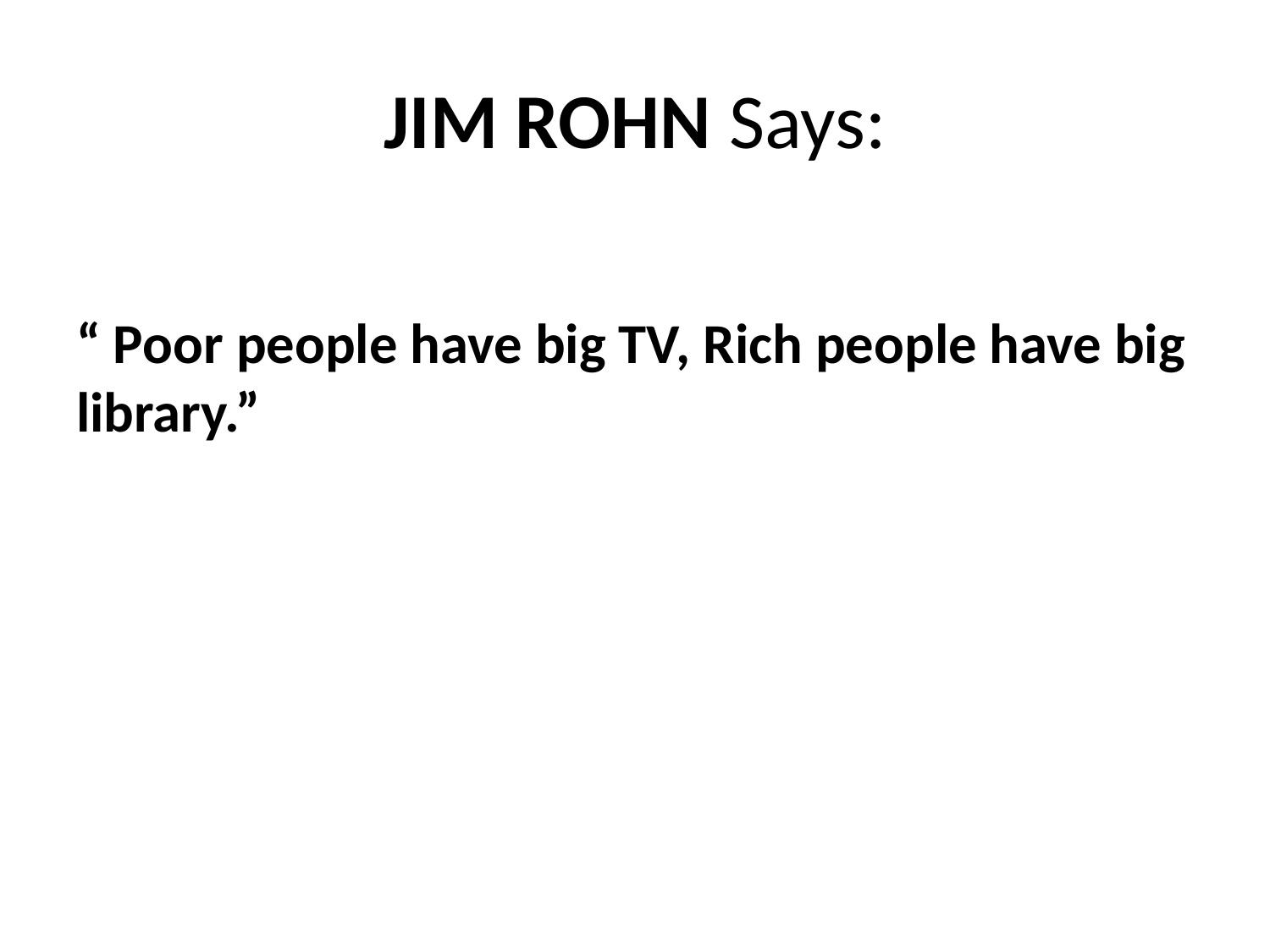

# JIM ROHN Says:

“ Poor people have big TV, Rich people have big library.”